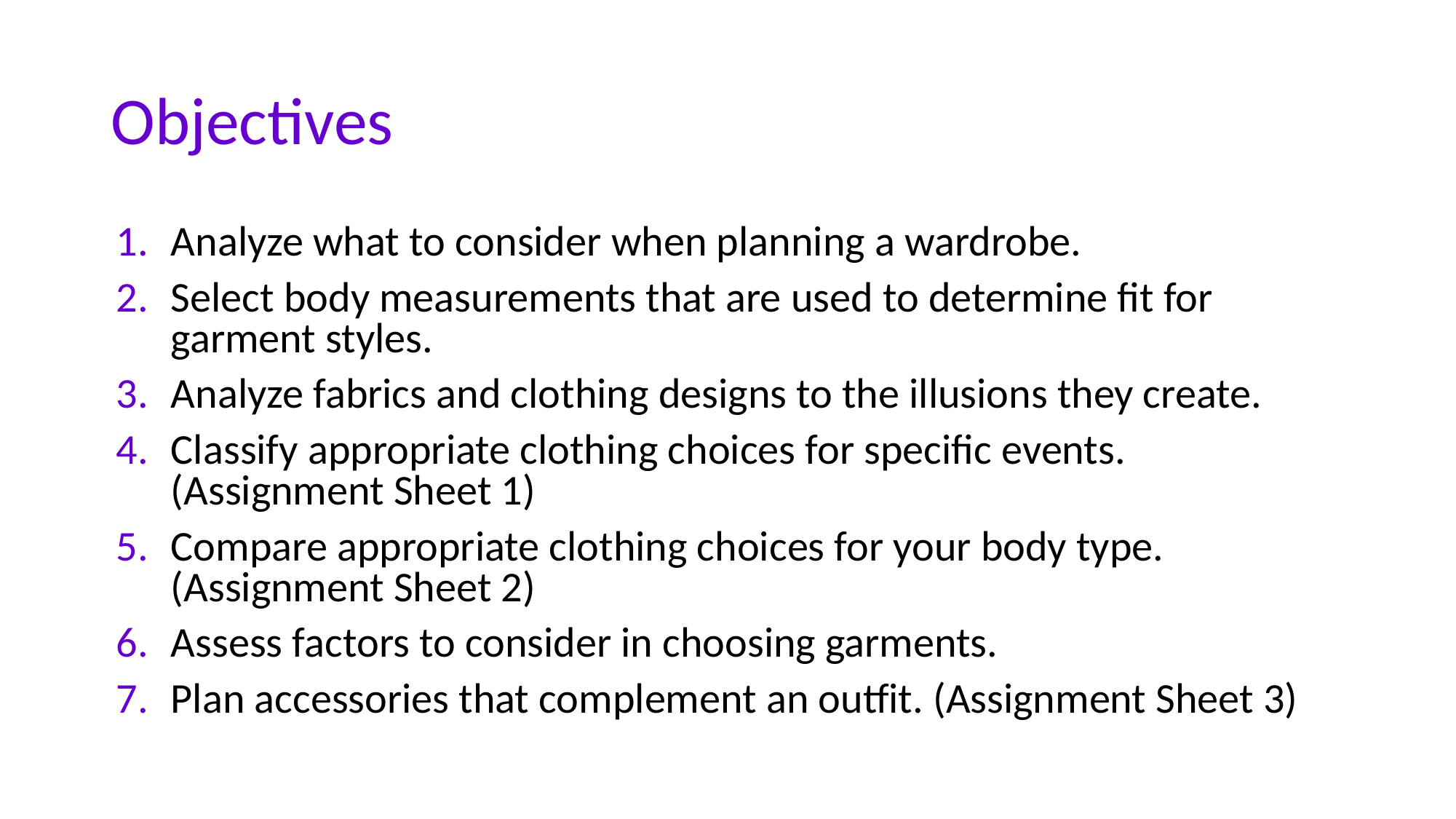

# Objectives
Analyze what to consider when planning a wardrobe.
Select body measurements that are used to determine fit for garment styles.
Analyze fabrics and clothing designs to the illusions they create.
Classify appropriate clothing choices for specific events. (Assignment Sheet 1)
Compare appropriate clothing choices for your body type. (Assignment Sheet 2)
Assess factors to consider in choosing garments.
Plan accessories that complement an outfit. (Assignment Sheet 3)